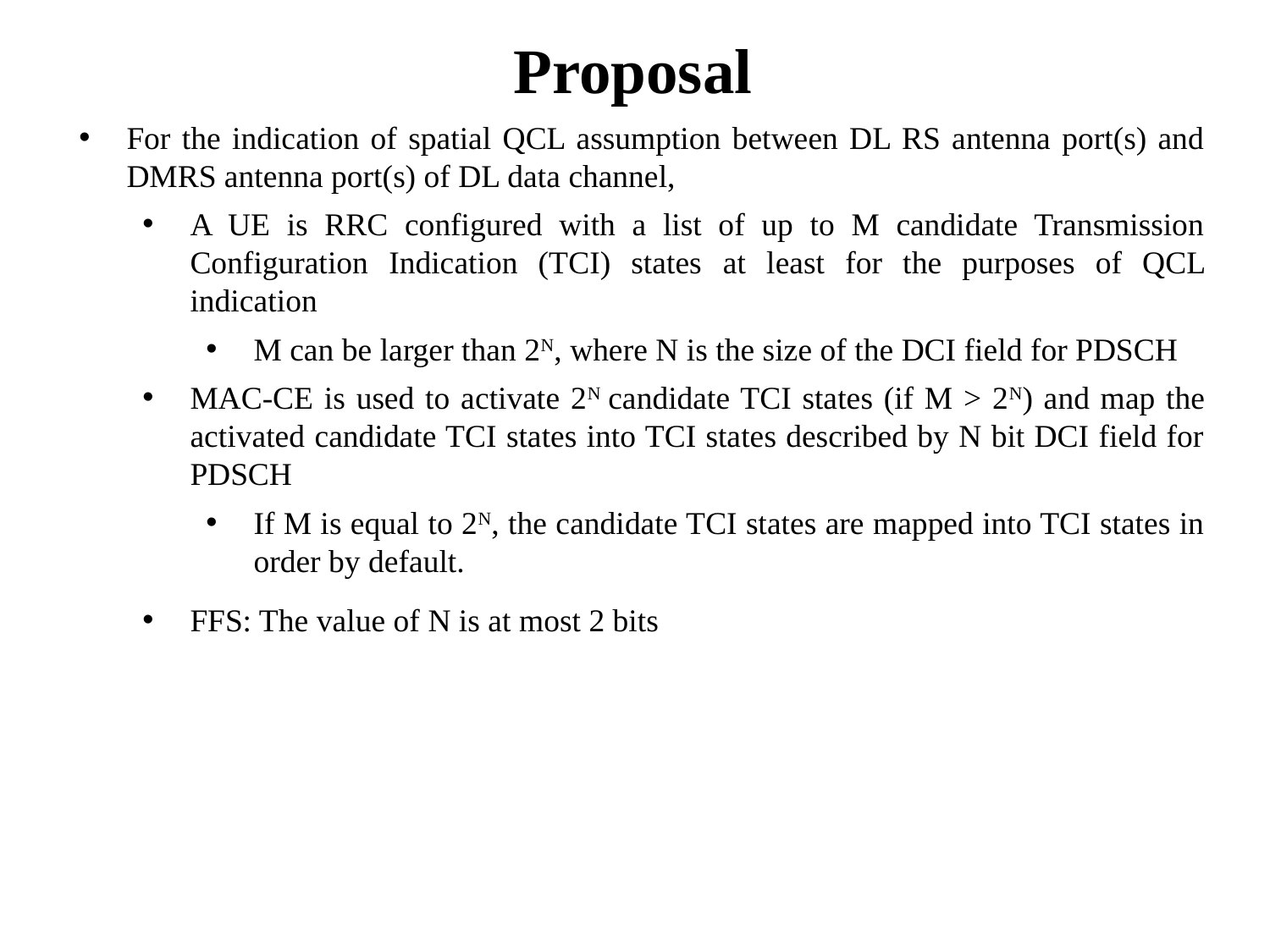

# Proposal
For the indication of spatial QCL assumption between DL RS antenna port(s) and DMRS antenna port(s) of DL data channel,
A UE is RRC configured with a list of up to M candidate Transmission Configuration Indication (TCI) states at least for the purposes of QCL indication
M can be larger than 2N, where N is the size of the DCI field for PDSCH
MAC-CE is used to activate 2N candidate TCI states (if M > 2N) and map the activated candidate TCI states into TCI states described by N bit DCI field for PDSCH
If M is equal to 2N, the candidate TCI states are mapped into TCI states in order by default.
FFS: The value of N is at most 2 bits